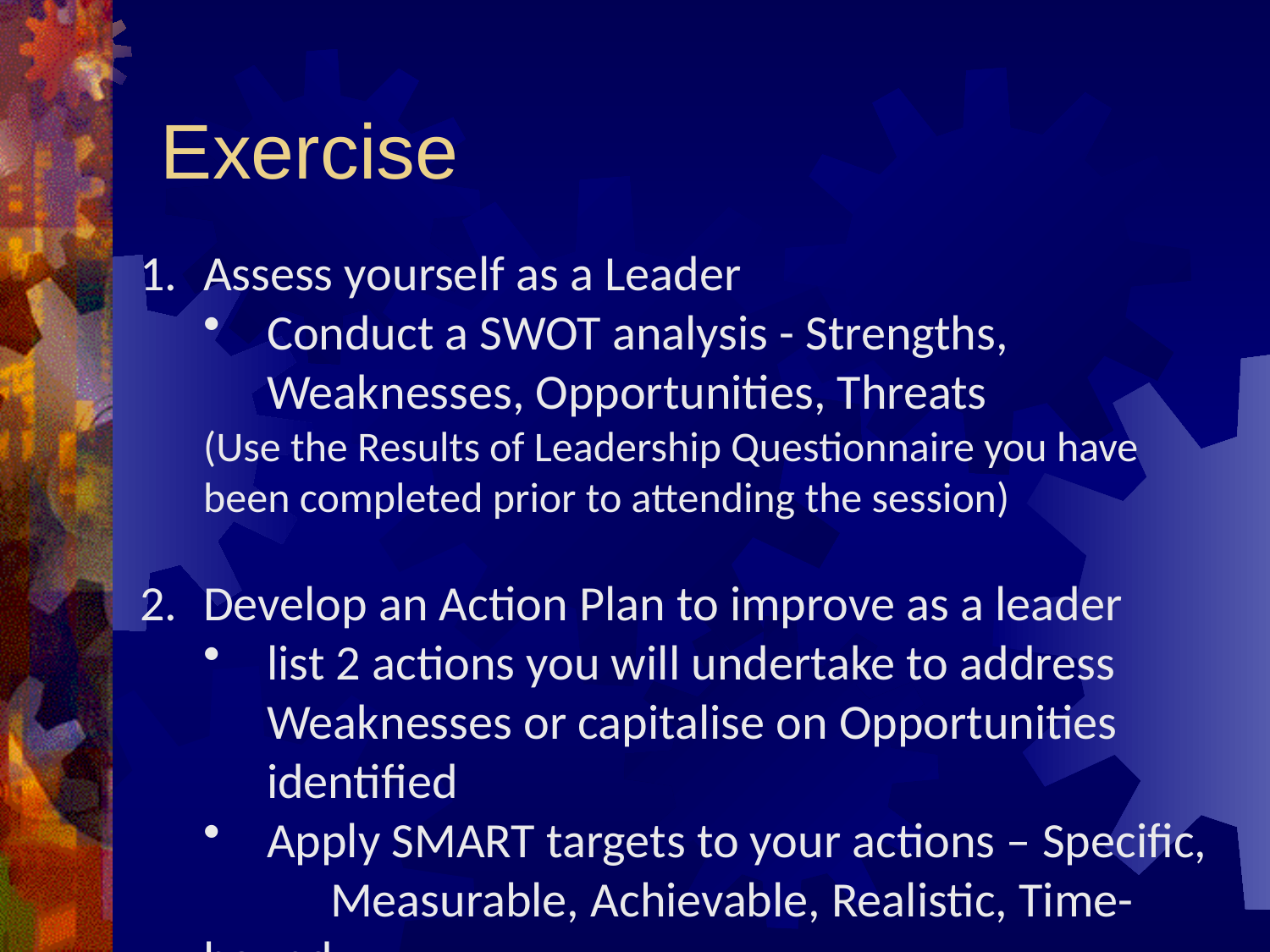

# Exercise

Assess yourself as a Leader
Conduct a SWOT analysis - Strengths, Weaknesses, Opportunities, Threats
	(Use the Results of Leadership Questionnaire you have been completed prior to attending the session)
Develop an Action Plan to improve as a leader
list 2 actions you will undertake to address Weaknesses or capitalise on Opportunities identified
Apply SMART targets to your actions – Specific,
		Measurable, Achievable, Realistic, Time-bound